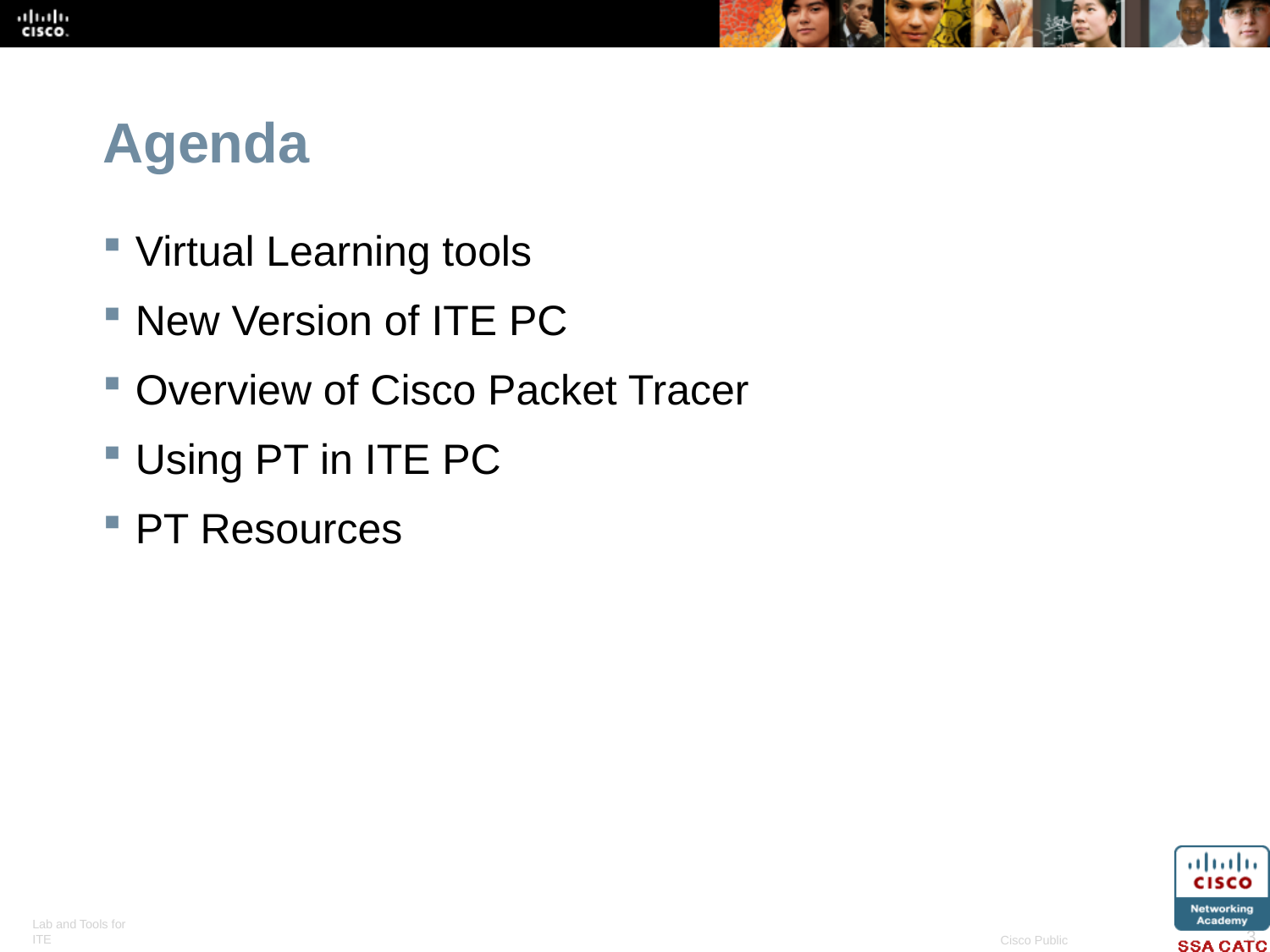

# Agenda
Virtual Learning tools
New Version of ITE PC
Overview of Cisco Packet Tracer
Using PT in ITE PC
PT Resources